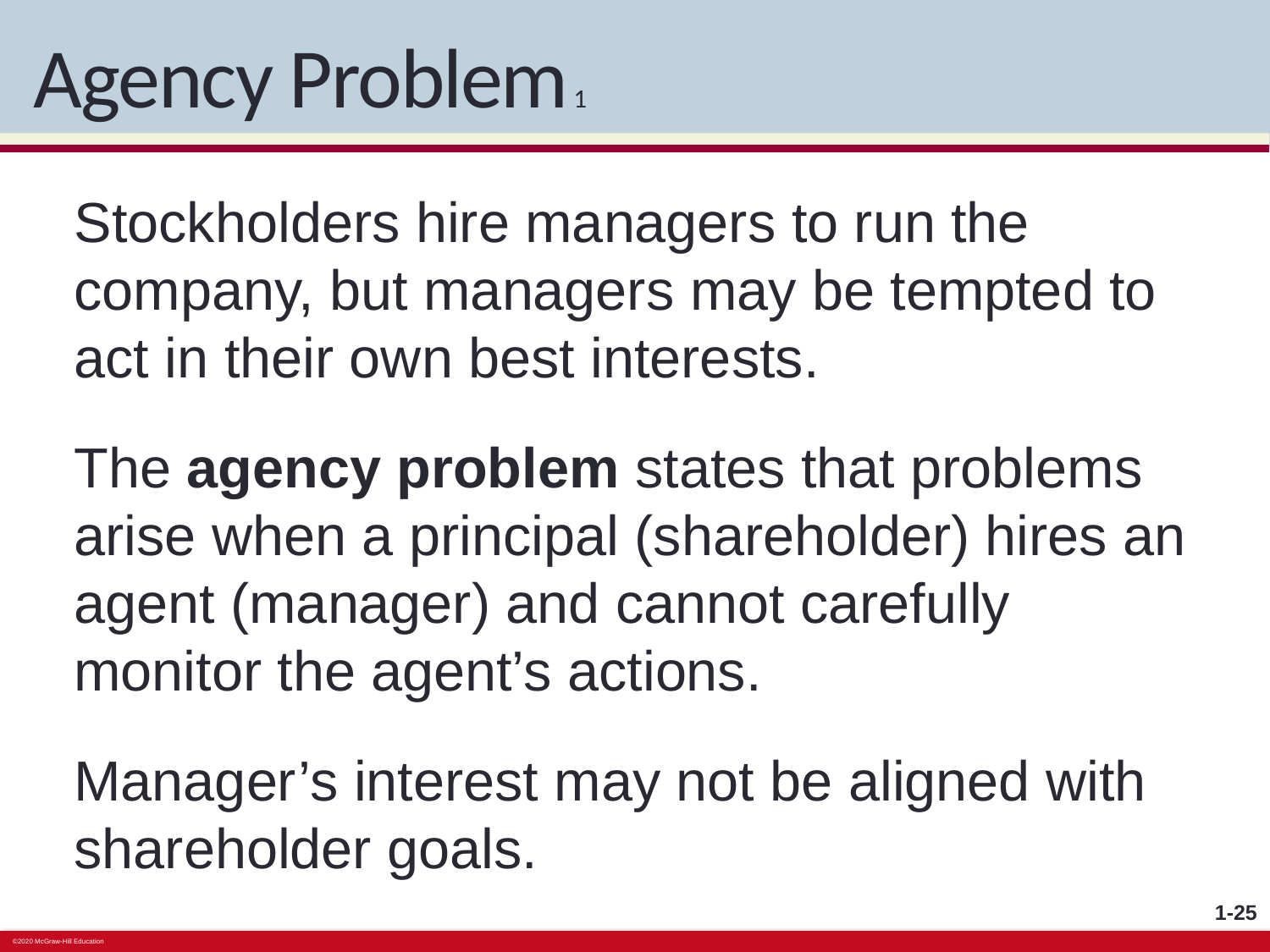

# Agency Problem 1
Stockholders hire managers to run the company, but managers may be tempted to act in their own best interests.
The agency problem states that problems arise when a principal (shareholder) hires an agent (manager) and cannot carefully monitor the agent’s actions.
Manager’s interest may not be aligned with shareholder goals.